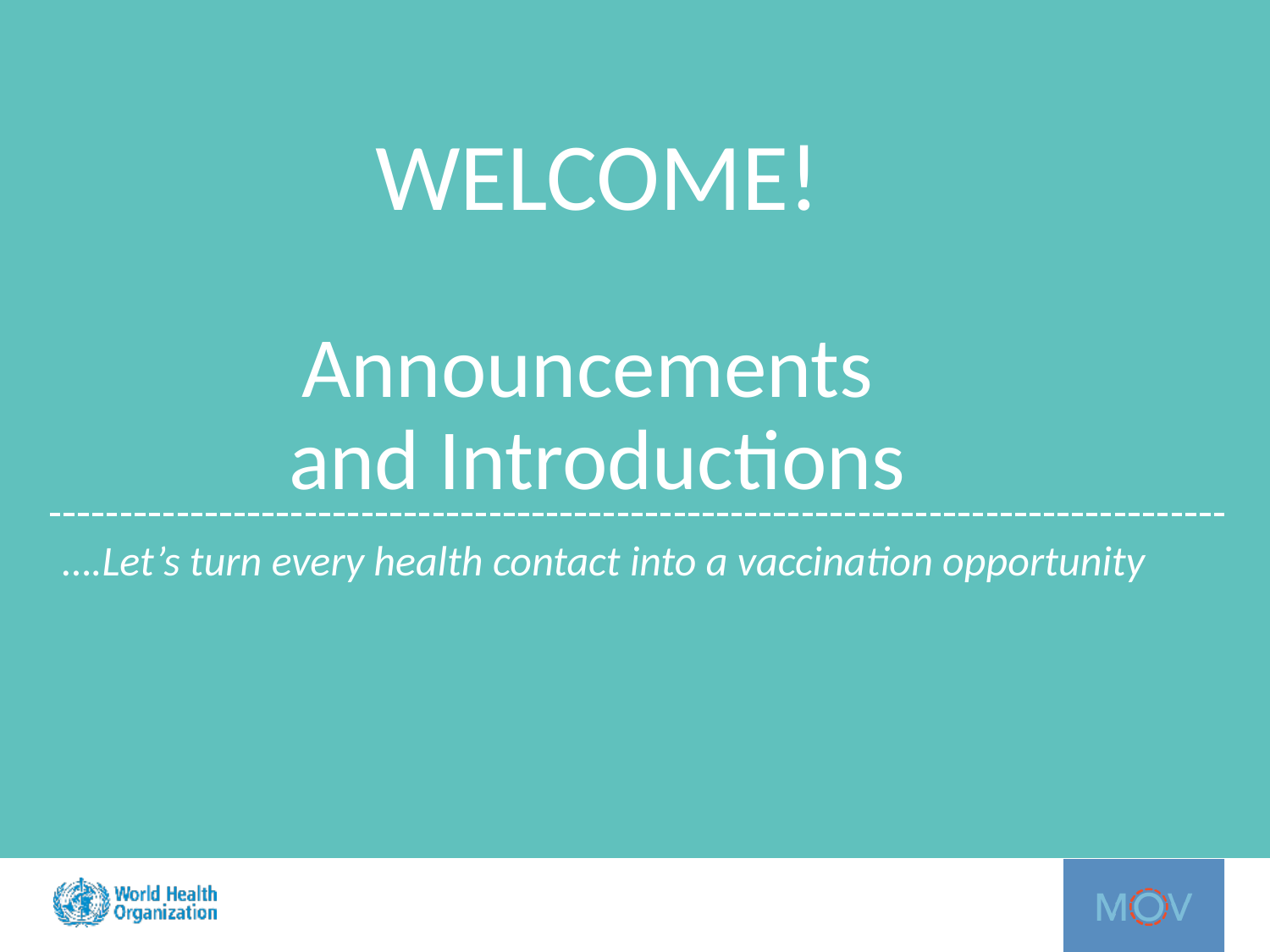

# WELCOME! Announcements and Introductions
….Let’s turn every health contact into a vaccination opportunity